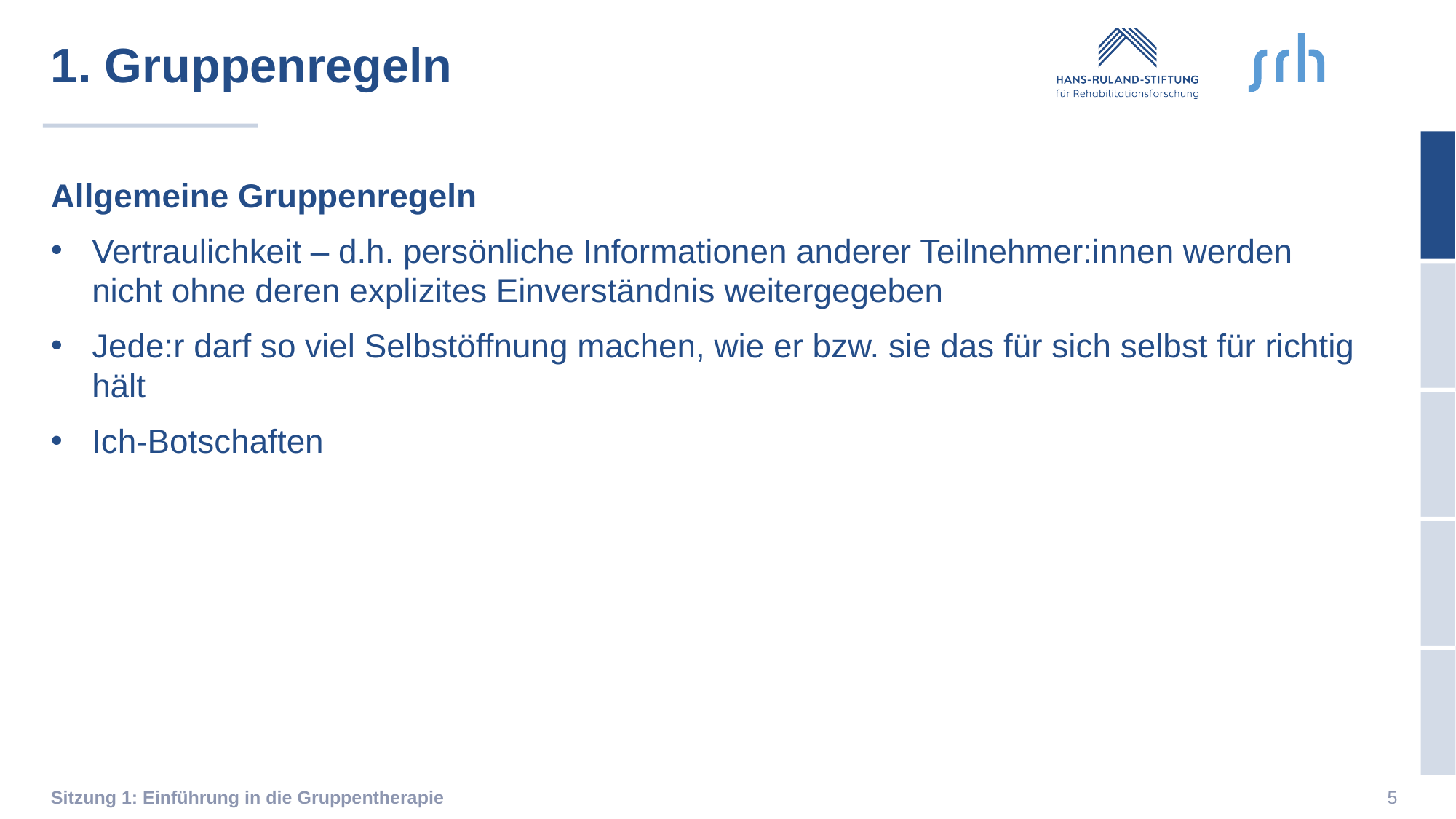

# 1. Gruppenregeln
Allgemeine Gruppenregeln
Vertraulichkeit – d.h. persönliche Informationen anderer Teilnehmer:innen werden nicht ohne deren explizites Einverständnis weitergegeben
Jede:r darf so viel Selbstöffnung machen, wie er bzw. sie das für sich selbst für richtig hält
Ich-Botschaften

Sitzung 1: Einführung in die Gruppentherapie
5